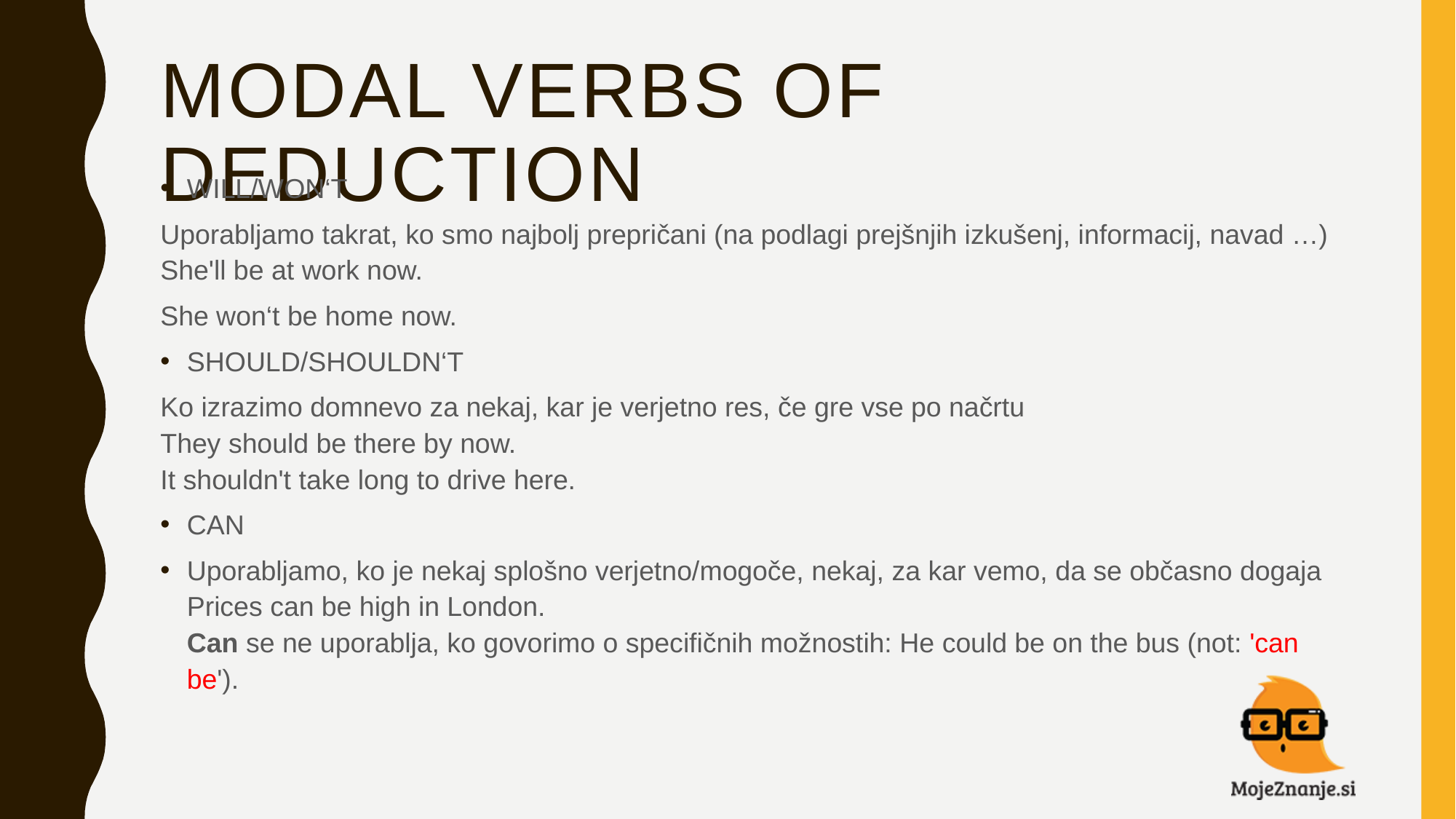

# MODAL VERBS OF DEDUCTION
WILL/WON‘T
Uporabljamo takrat, ko smo najbolj prepričani (na podlagi prejšnjih izkušenj, informacij, navad …)
She'll be at work now.
She won‘t be home now.
SHOULD/SHOULDN‘T
Ko izrazimo domnevo za nekaj, kar je verjetno res, če gre vse po načrtu
They should be there by now.
It shouldn't take long to drive here.
CAN
Uporabljamo, ko je nekaj splošno verjetno/mogoče, nekaj, za kar vemo, da se občasno dogaja
Prices can be high in London.
Can se ne uporablja, ko govorimo o specifičnih možnostih: He could be on the bus (not: 'can be').